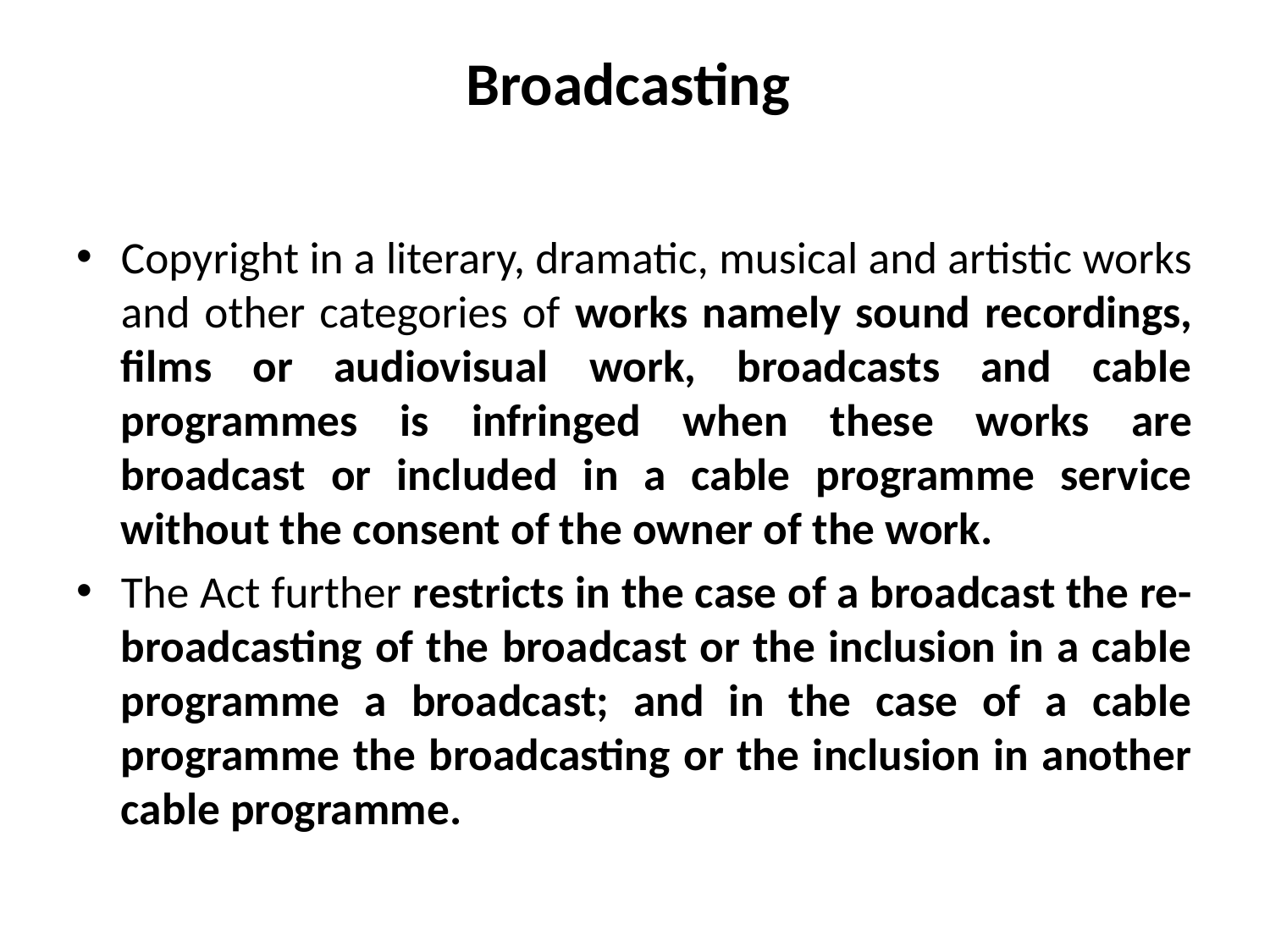

# Broadcasting
Copyright in a literary, dramatic, musical and artistic works and other categories of works namely sound recordings, films or audiovisual work, broadcasts and cable programmes is infringed when these works are broadcast or included in a cable programme service without the consent of the owner of the work.
The Act further restricts in the case of a broadcast the re-broadcasting of the broadcast or the inclusion in a cable programme a broadcast; and in the case of a cable programme the broadcasting or the inclusion in another cable programme.